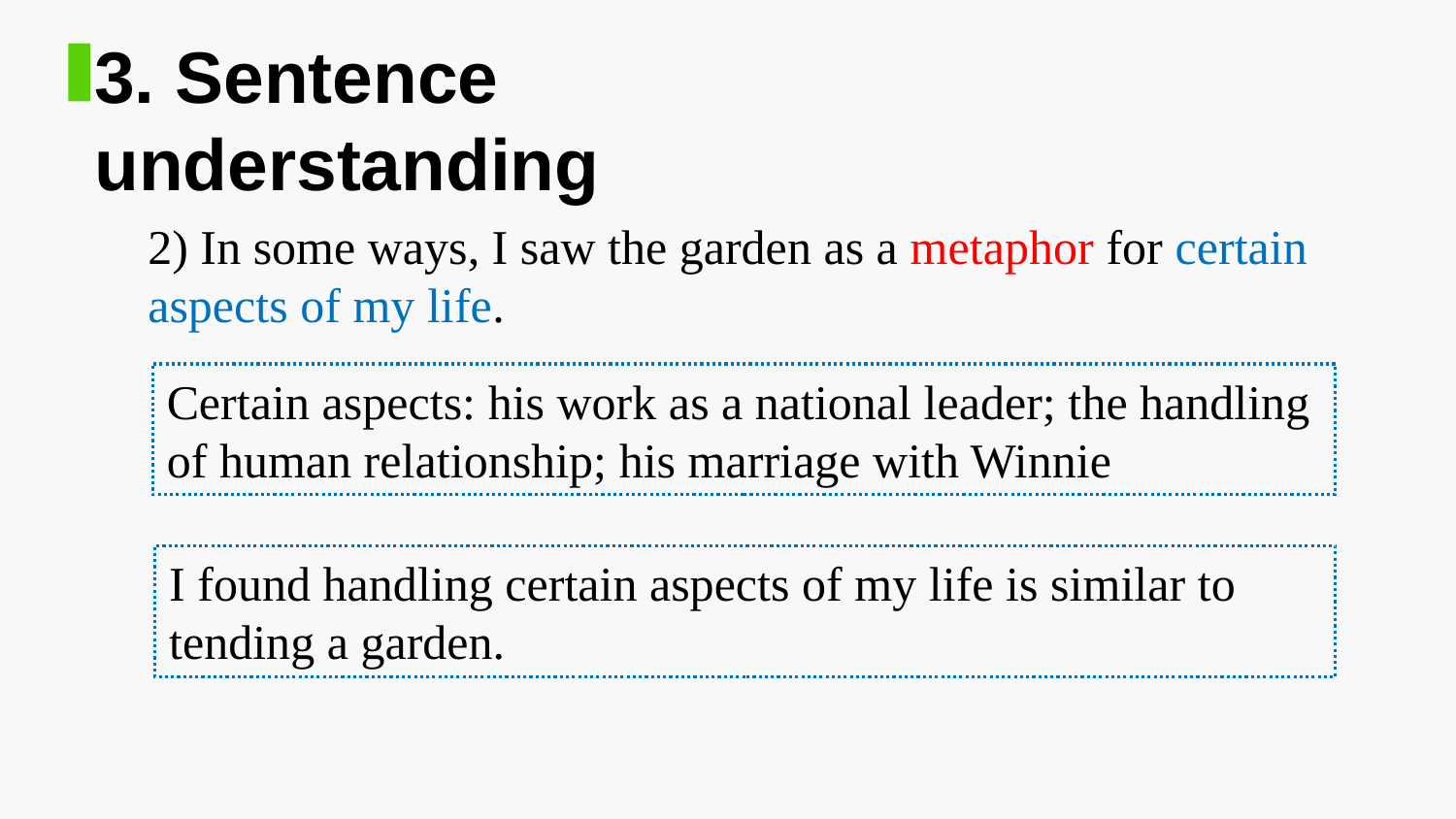

3. Sentence understanding

2) In some ways, I saw the garden as a metaphor for certain aspects of my life.

Certain aspects: his work as a national leader; the handling of human relationship; his marriage with Winnie
I found handling certain aspects of my life is similar to tending a garden.